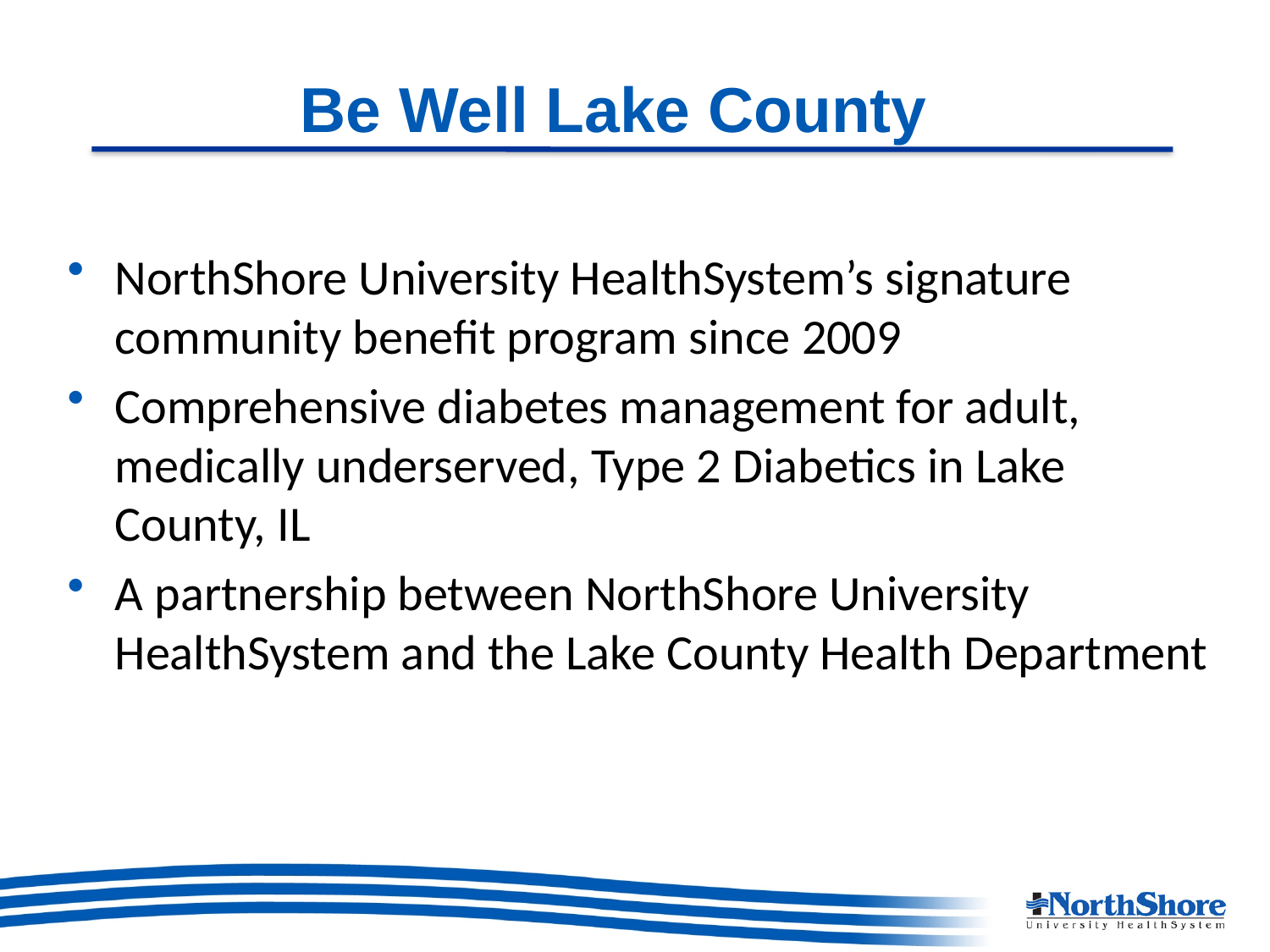

# Be Well Lake County
NorthShore University HealthSystem’s signature community benefit program since 2009
Comprehensive diabetes management for adult, medically underserved, Type 2 Diabetics in Lake County, IL
A partnership between NorthShore University HealthSystem and the Lake County Health Department